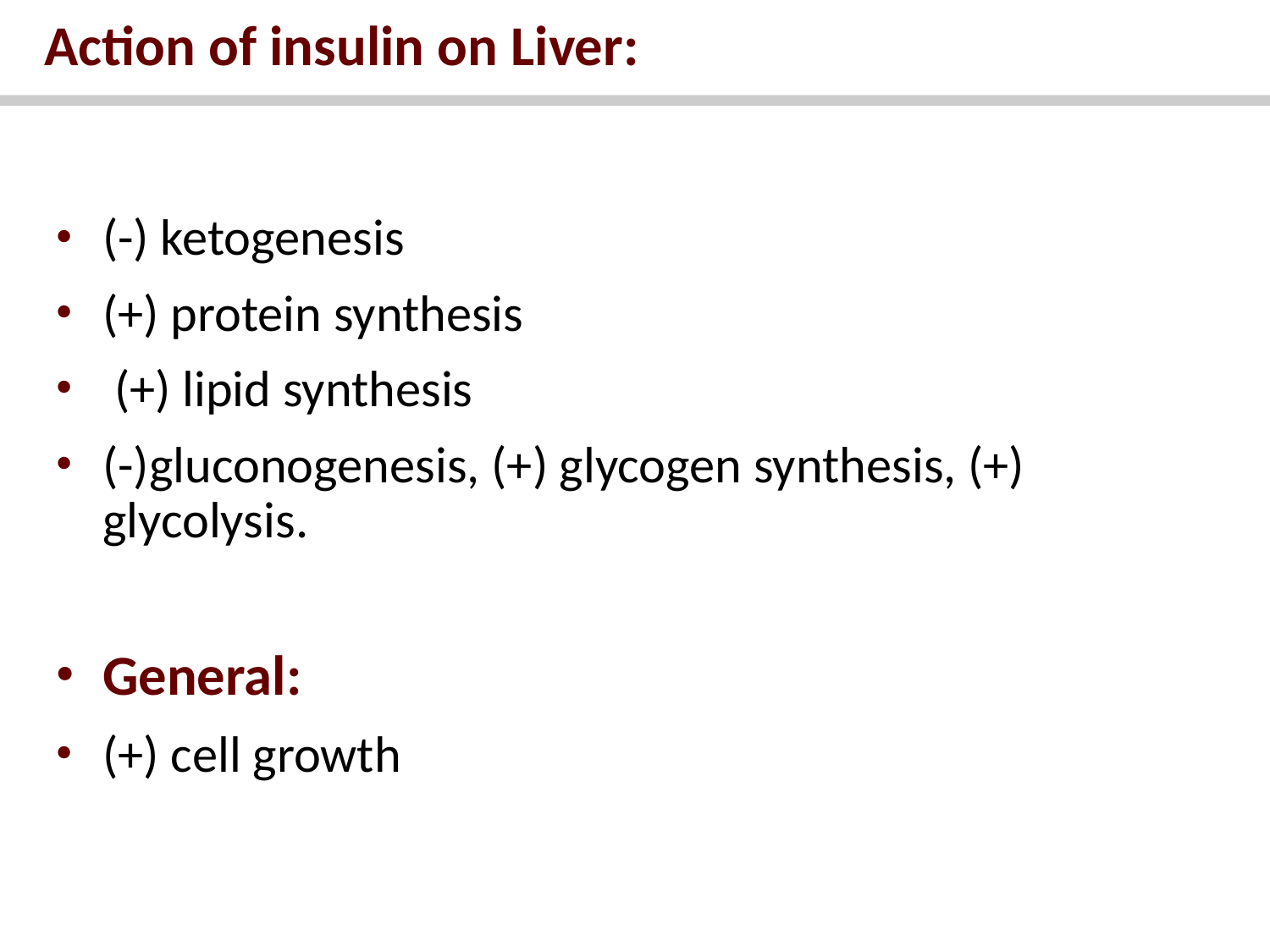

# Action of insulin on Liver:

(-) ketogenesis
(+) protein synthesis
 (+) lipid synthesis
(-)gluconogenesis, (+) glycogen synthesis, (+) glycolysis.

General:
(+) cell growth